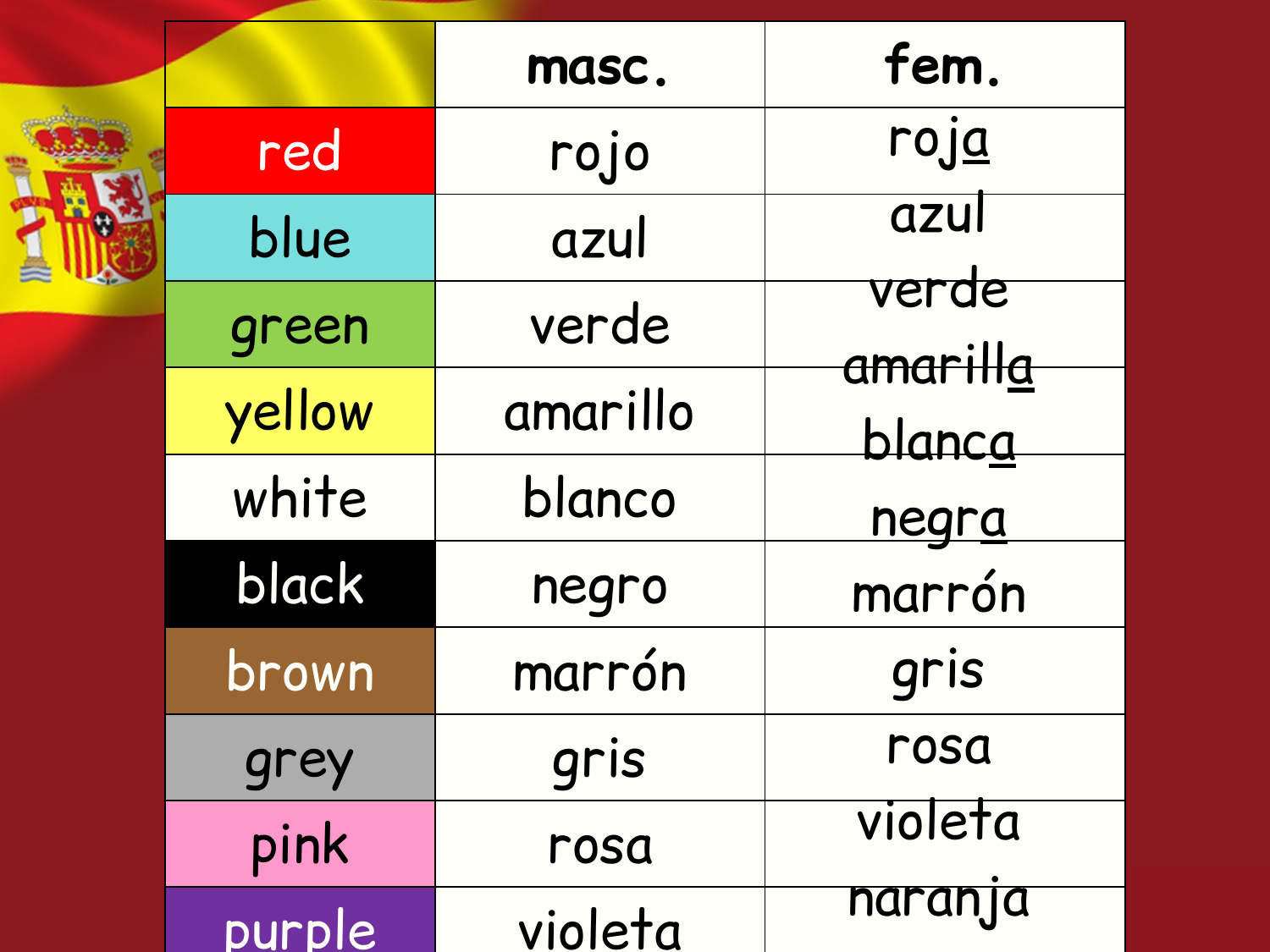

|  | masc. | fem. |
| --- | --- | --- |
| red | rojo |  |
| blue | azul |  |
| green | verde |  |
| yellow | amarillo |  |
| white | blanco |  |
| black | negro |  |
| brown | marrón |  |
| grey | gris |  |
| pink | rosa |  |
| purple | violeta |  |
| orange | naranja |  |
roja
azul
verde
amarilla
blanca
negra
marrón
gris
rosa
violeta
naranja